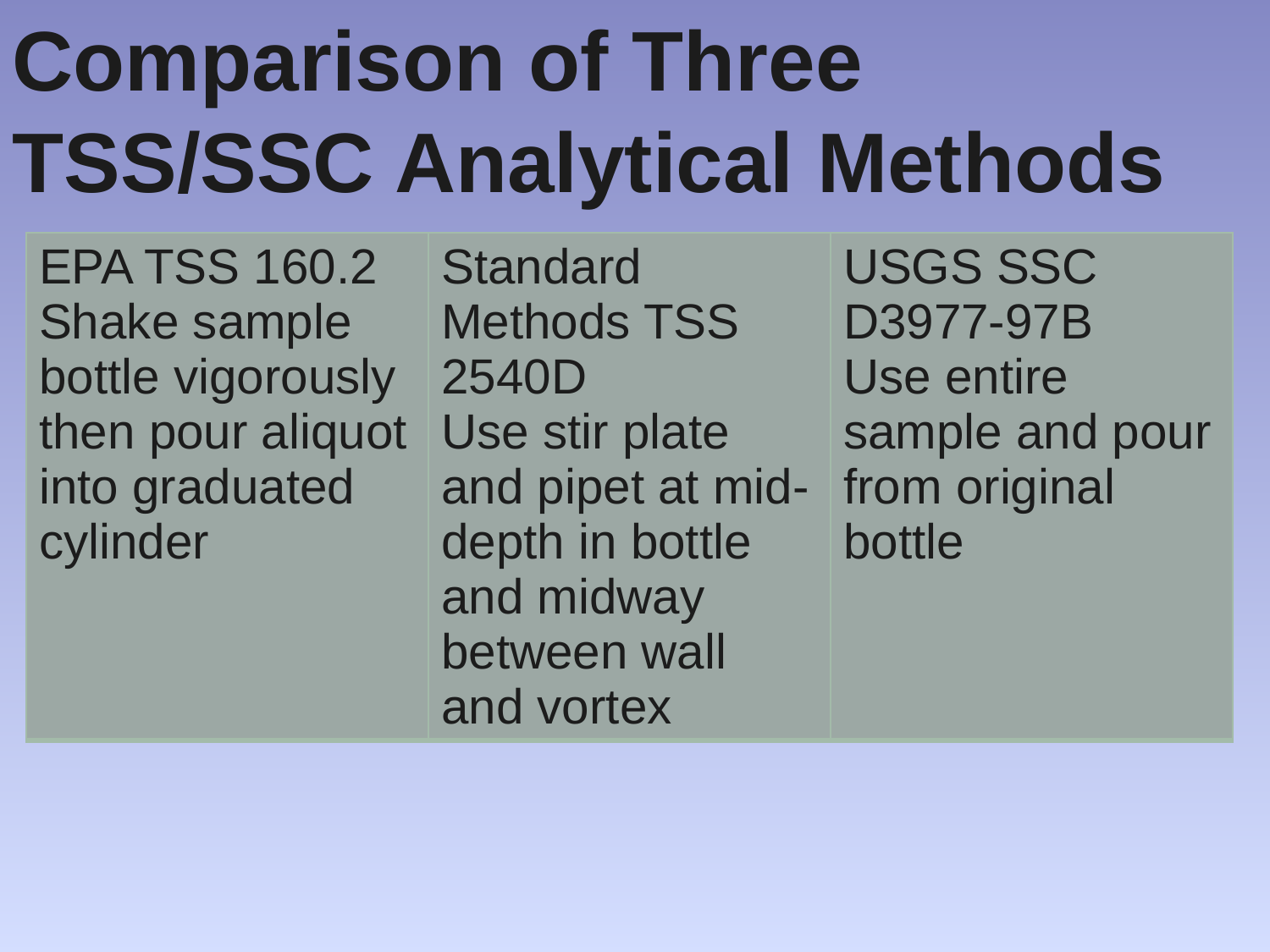

Comparison of Three TSS/SSC Analytical Methods
| EPA TSS 160.2 Shake sample bottle vigorously then pour aliquot into graduated cylinder | Standard Methods TSS 2540D Use stir plate and pipet at mid-depth in bottle and midway between wall and vortex | USGS SSC D3977-97B Use entire sample and pour from original bottle |
| --- | --- | --- |